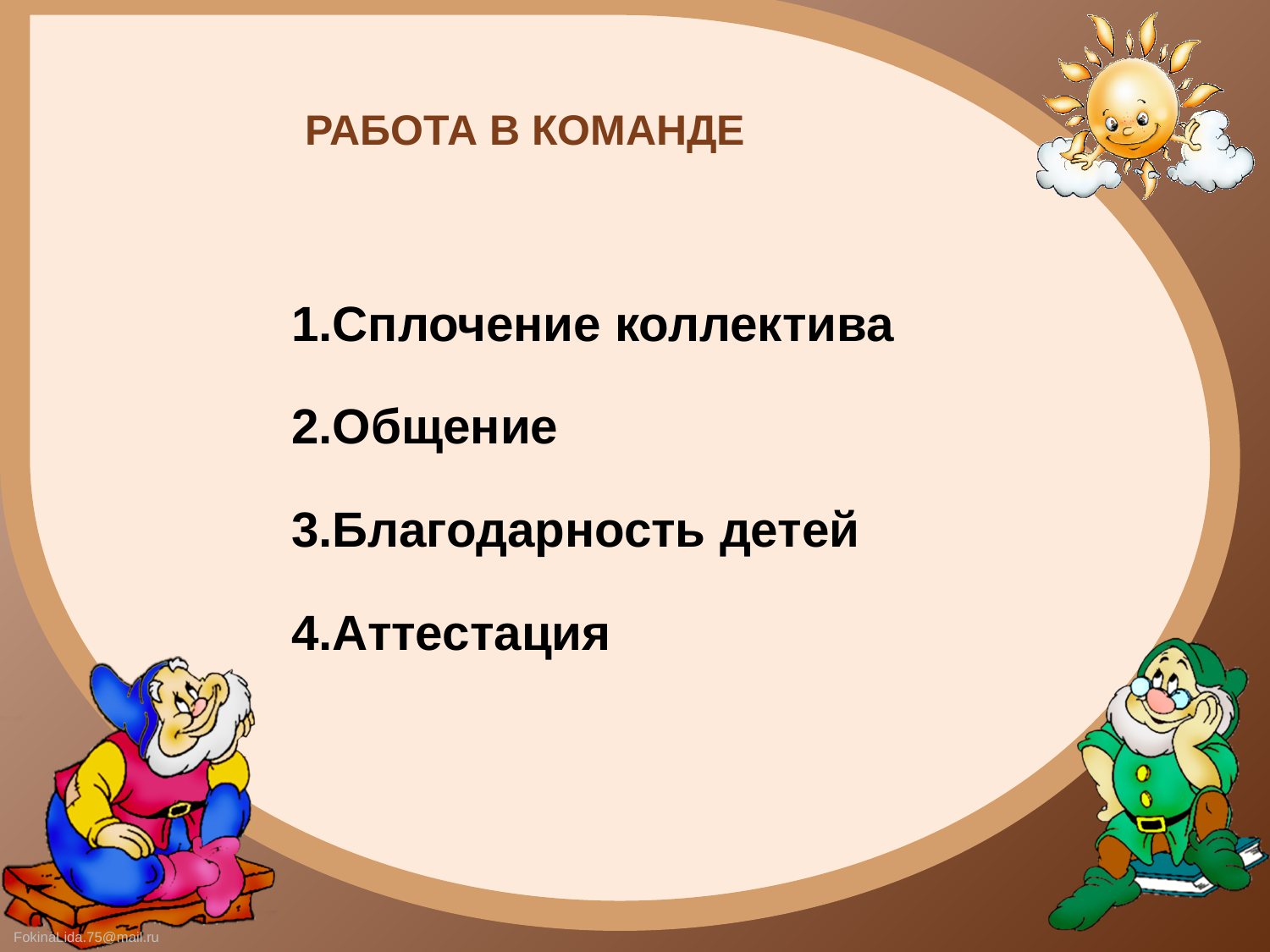

РАБОТА В КОМАНДЕ
1.Сплочение коллектива
2.Общение
3.Благодарность детей
4.Аттестация